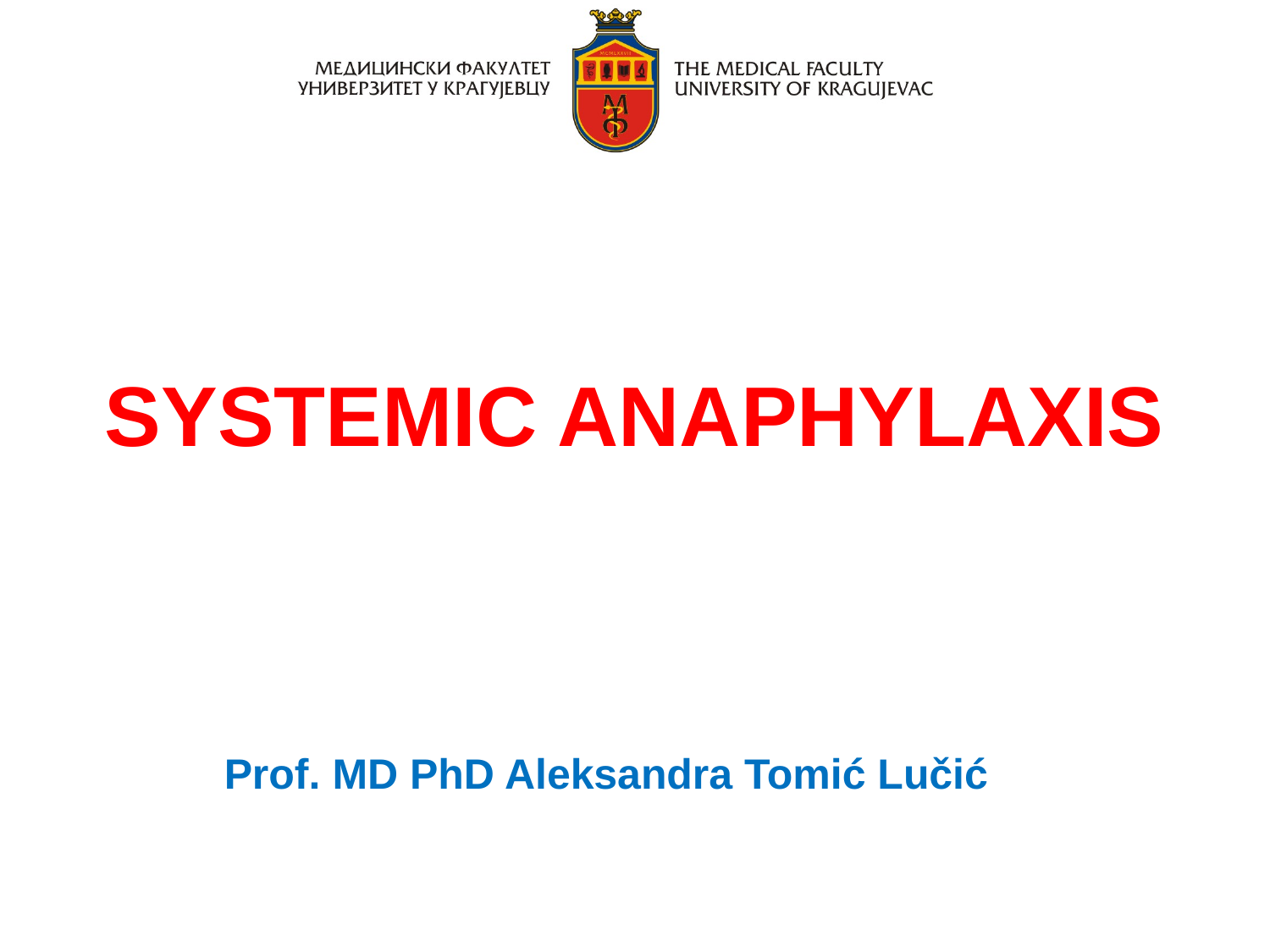

SYSTEMIC ANAPHYLAXIS
Prof. MD PhD Aleksandra Tomić Lučić